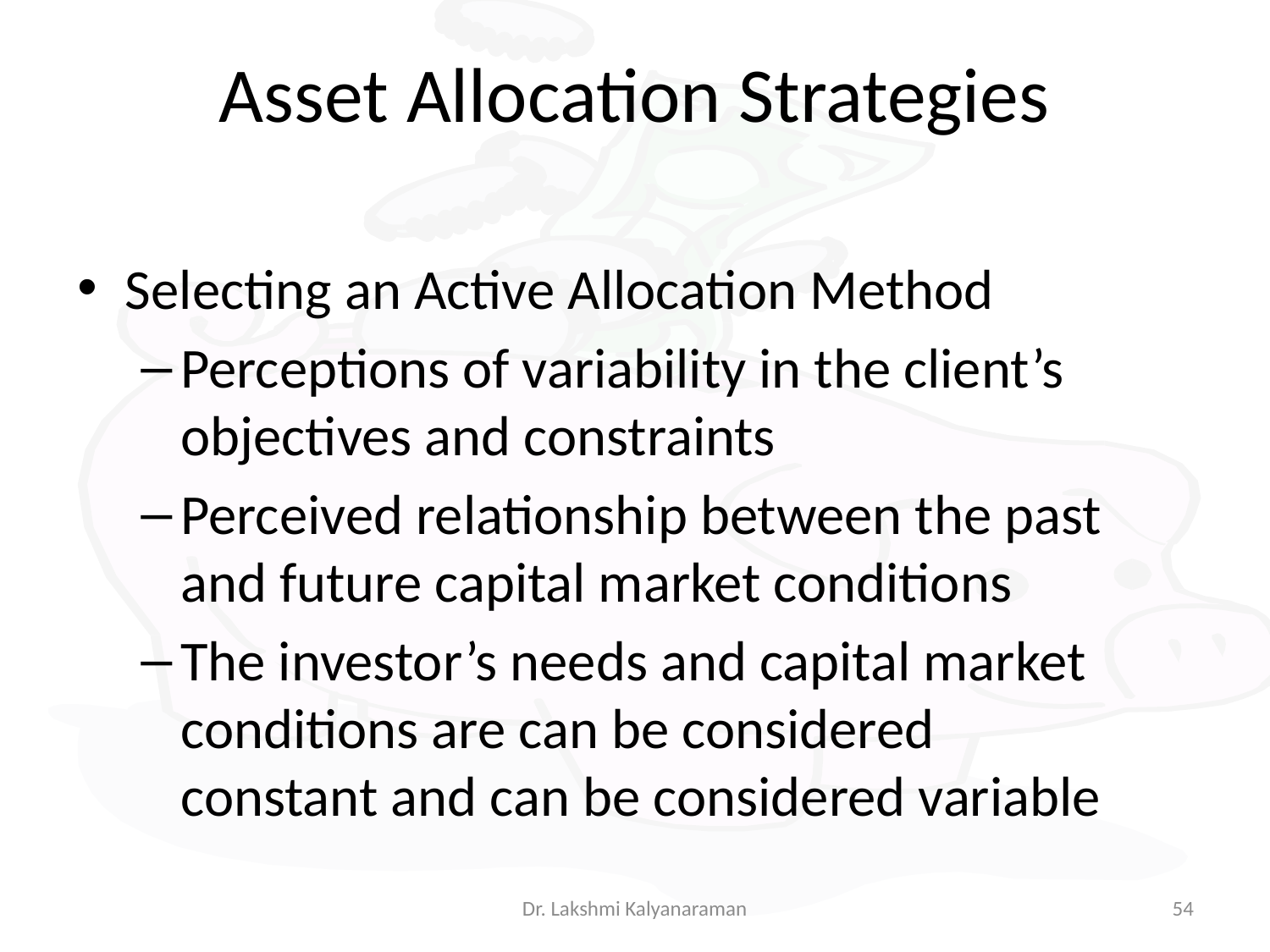

# Asset Allocation Strategies
Selecting an Active Allocation Method
Perceptions of variability in the client’s objectives and constraints
Perceived relationship between the past and future capital market conditions
The investor’s needs and capital market conditions are can be considered constant and can be considered variable

Dr. Lakshmi Kalyanaraman
54